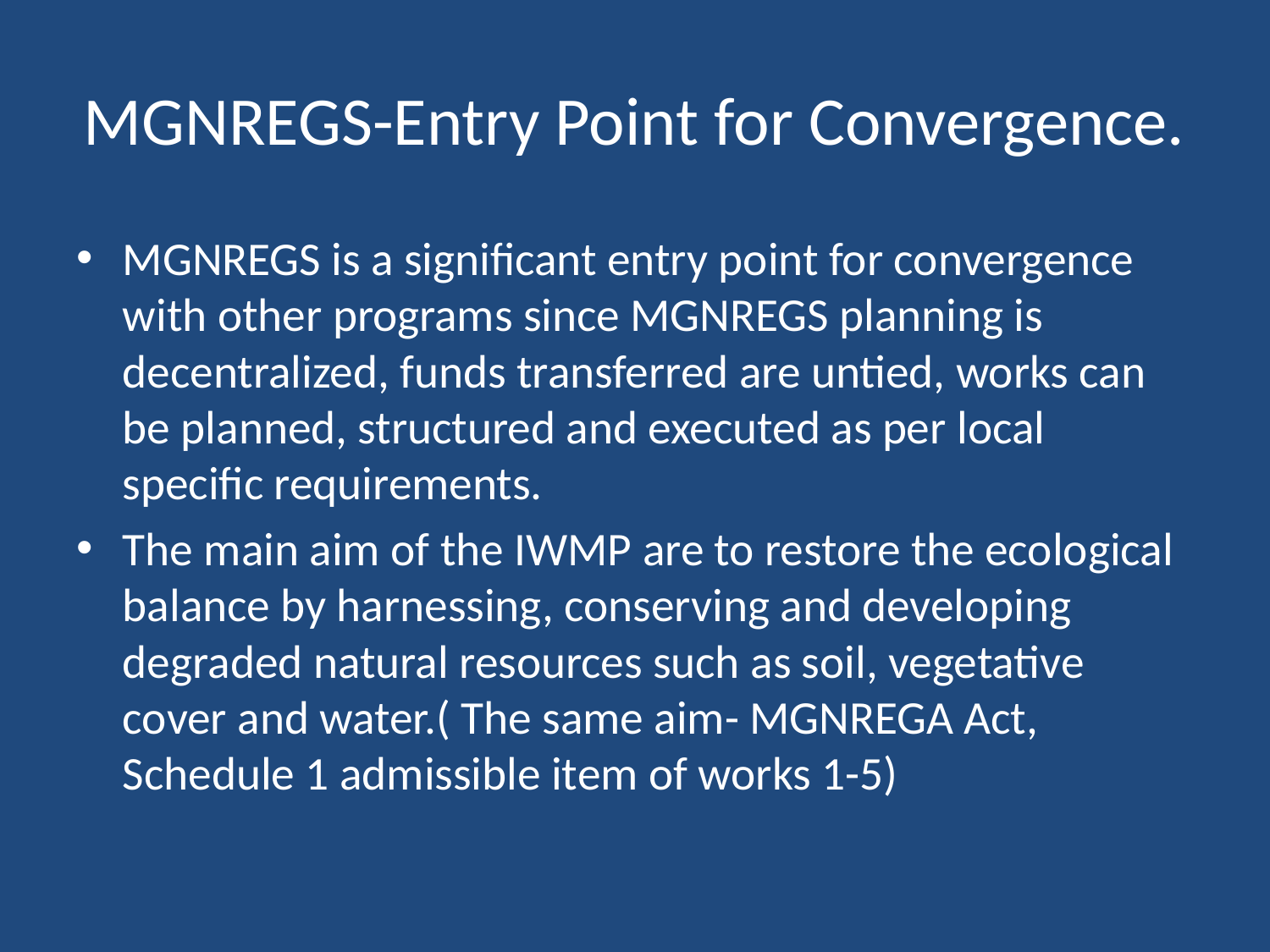

# MGNREGS-Entry Point for Convergence.
MGNREGS is a significant entry point for convergence with other programs since MGNREGS planning is decentralized, funds transferred are untied, works can be planned, structured and executed as per local specific requirements.
The main aim of the IWMP are to restore the ecological balance by harnessing, conserving and developing degraded natural resources such as soil, vegetative cover and water.( The same aim- MGNREGA Act, Schedule 1 admissible item of works 1-5)